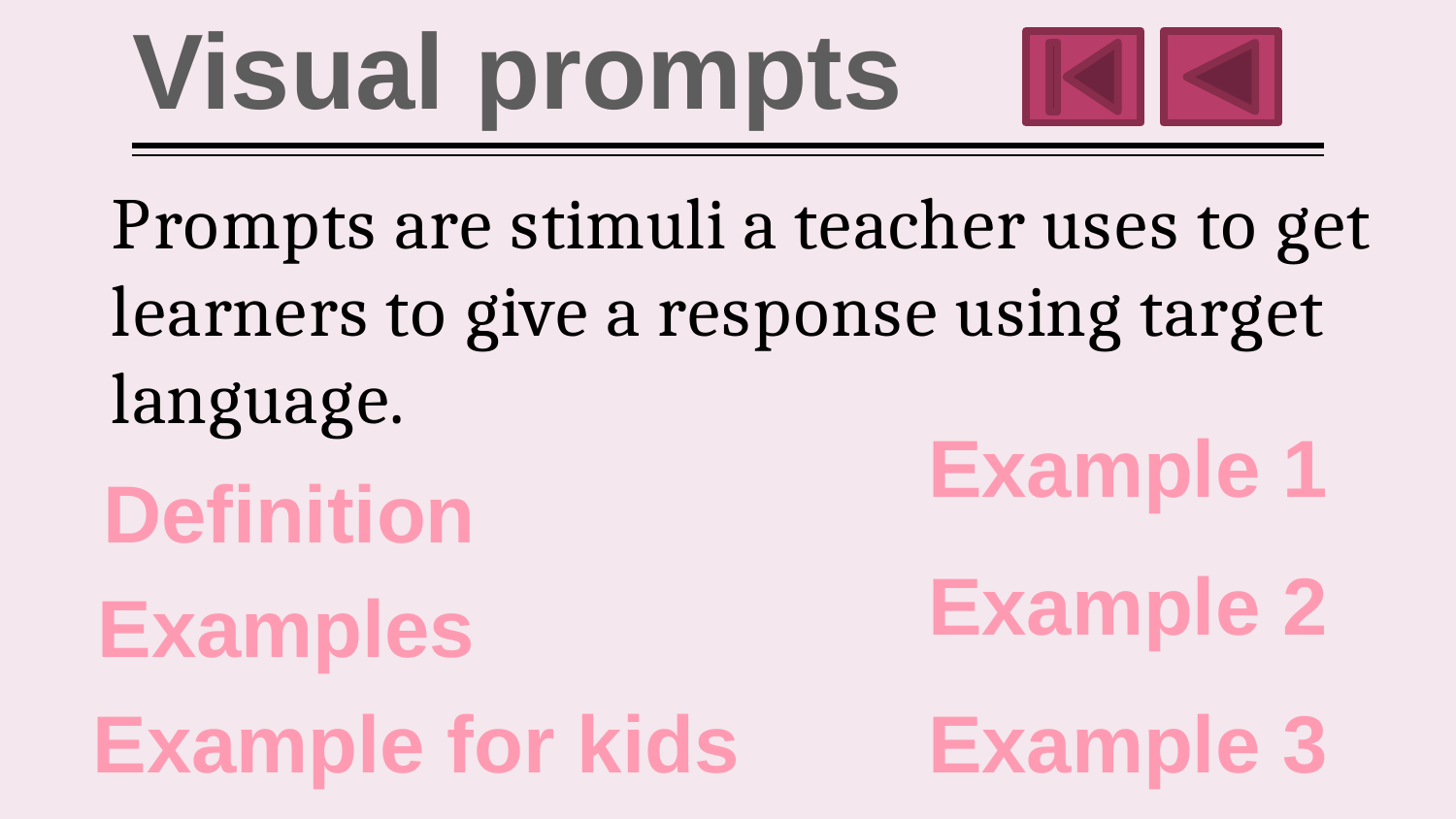

# Visual prompts

Prompts are stimuli a teacher uses to get learners to give a response using target language.
Example 1
Definition
Example 2
Examples
Example for kids
Example 3